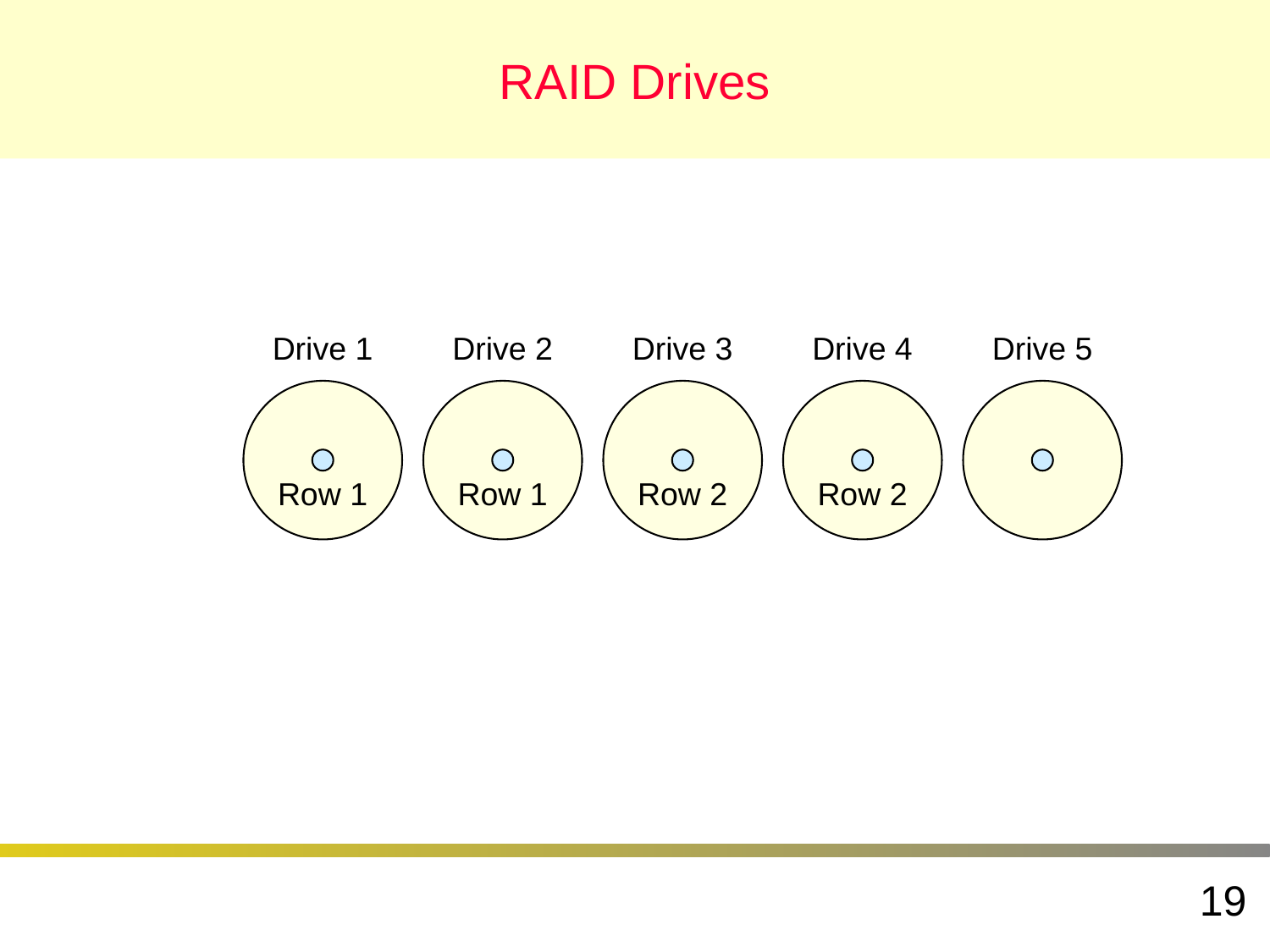

# RAID Drives
Drive 1
Drive 2
Drive 3
Drive 4
Drive 5

Row 1
Row 1
Row 2
Row 2
19